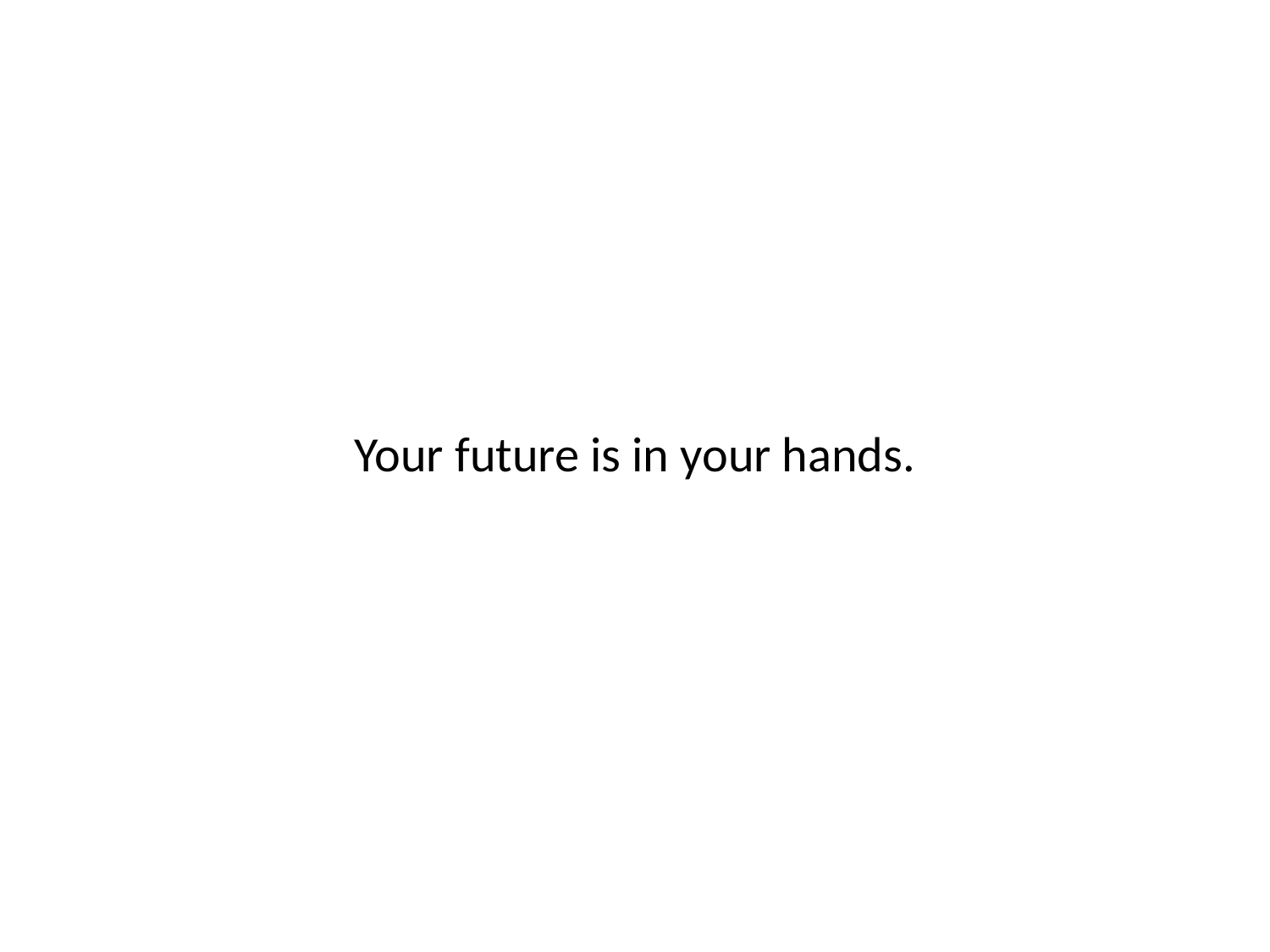

# Your future is in your hands.